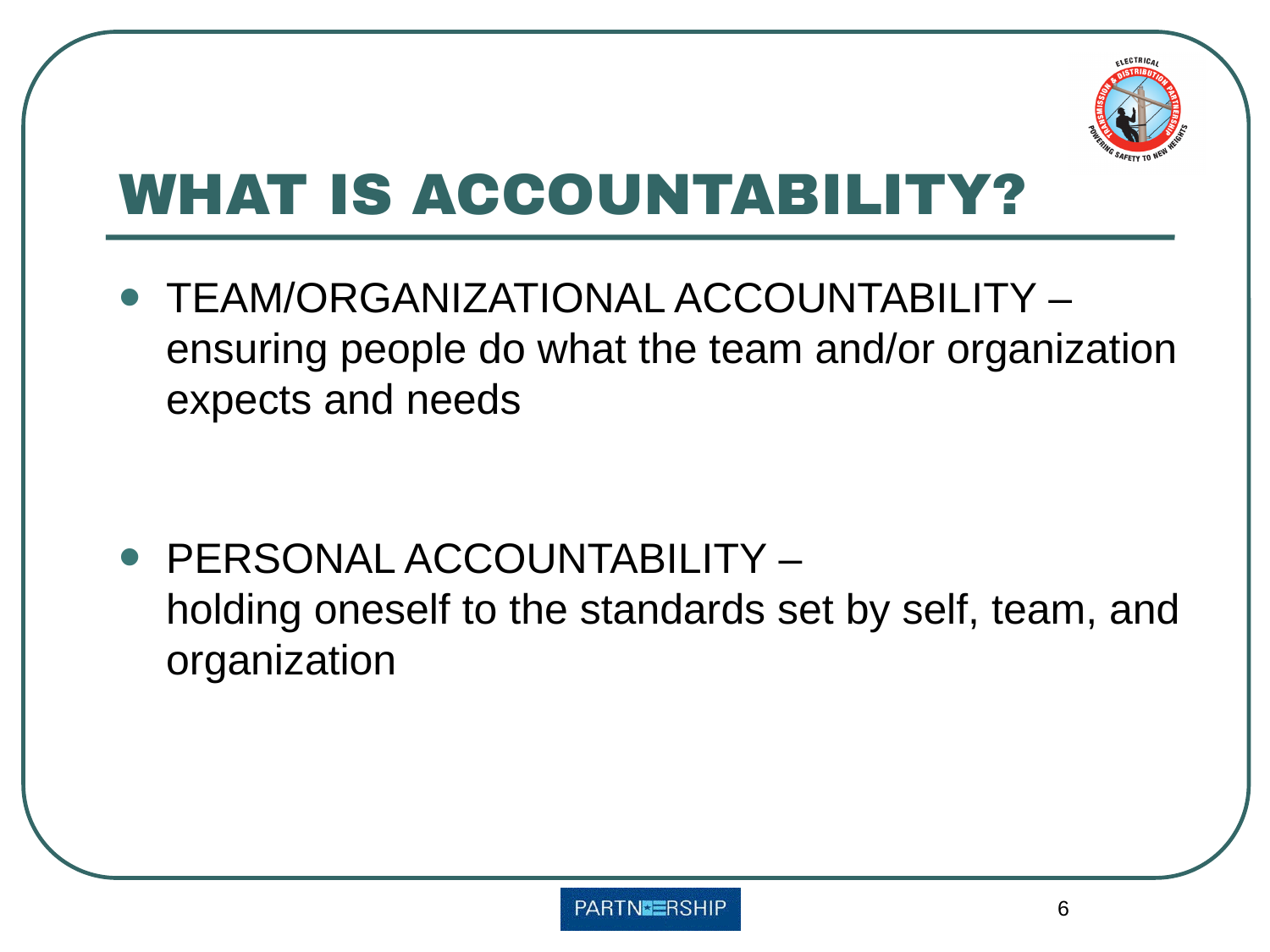

# WHAT IS ACCOUNTABILITY?
TEAM/ORGANIZATIONAL ACCOUNTABILITY –
ensuring people do what the team and/or organization expects and needs

PERSONAL ACCOUNTABILITY –
holding oneself to the standards set by self, team, and organization

6